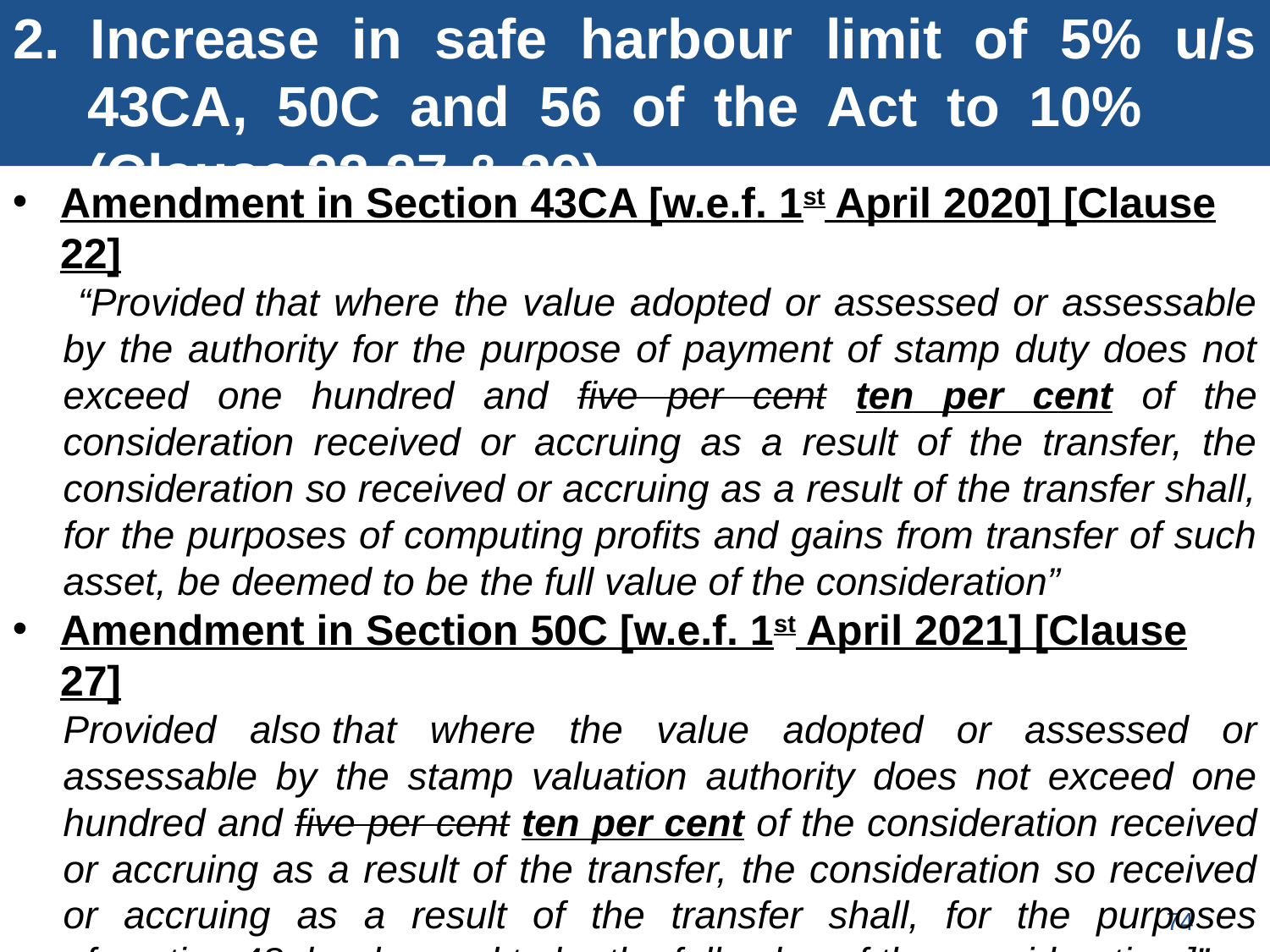

2. Increase in safe harbour limit of 5% u/s 43CA, 50C and 56 of the Act to 10% 	  (Clause 22,27 & 29)

Amendment in Section 43CA [w.e.f. 1st April 2020] [Clause 22]
 “Provided that where the value adopted or assessed or assessable by the authority for the purpose of payment of stamp duty does not exceed one hundred and five per cent ten per cent of the consideration received or accruing as a result of the transfer, the consideration so received or accruing as a result of the transfer shall, for the purposes of computing profits and gains from transfer of such asset, be deemed to be the full value of the consideration”
Amendment in Section 50C [w.e.f. 1st April 2021] [Clause 27]
Provided also that where the value adopted or assessed or assessable by the stamp valuation authority does not exceed one hundred and five per cent ten per cent of the consideration received or accruing as a result of the transfer, the consideration so received or accruing as a result of the transfer shall, for the purposes of section 48, be deemed to be the full value of the consideration.]”
74